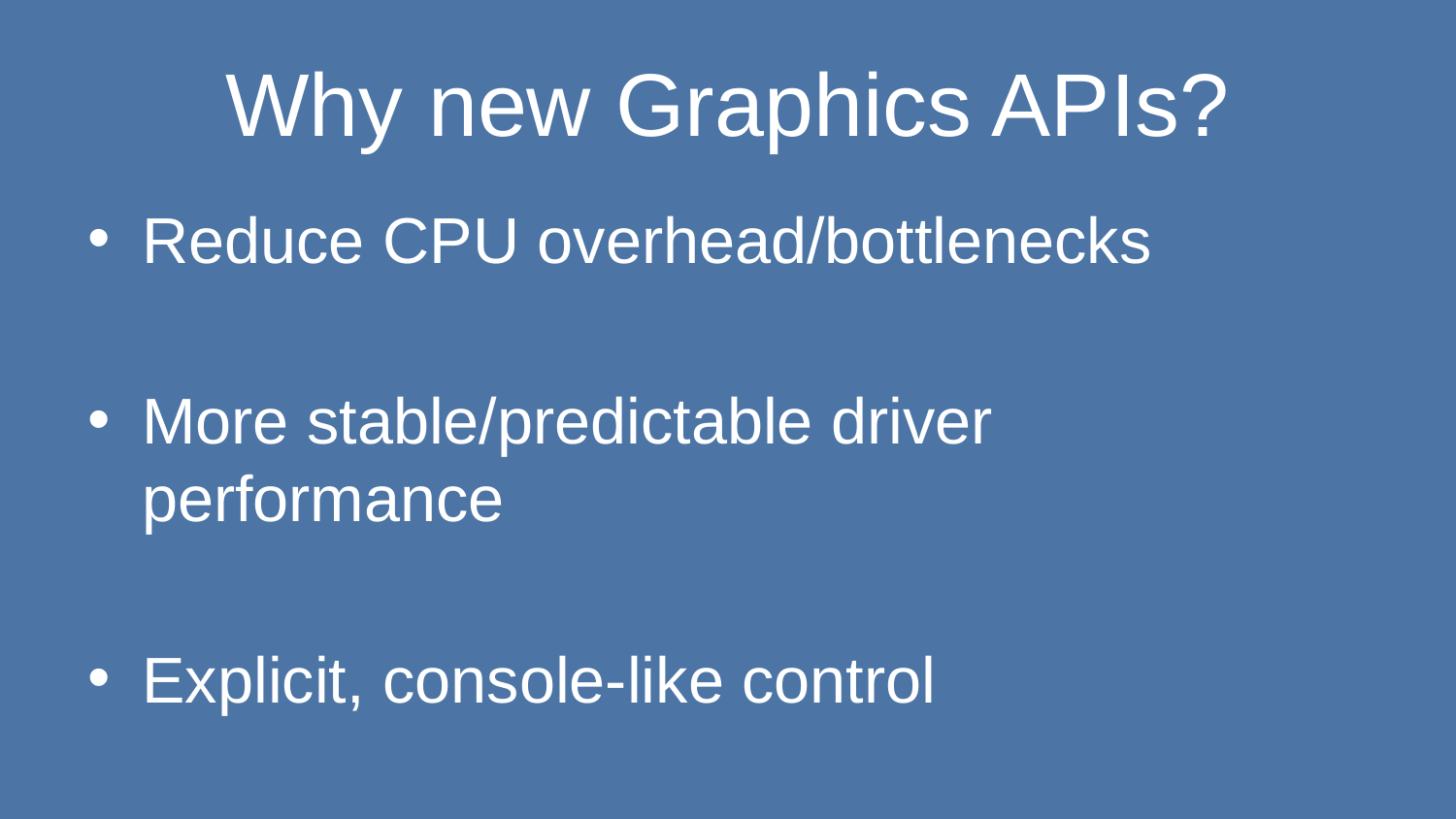

# Why new Graphics APIs?
Reduce CPU overhead/bottlenecks

More stable/predictable driver performance

Explicit, console-like control